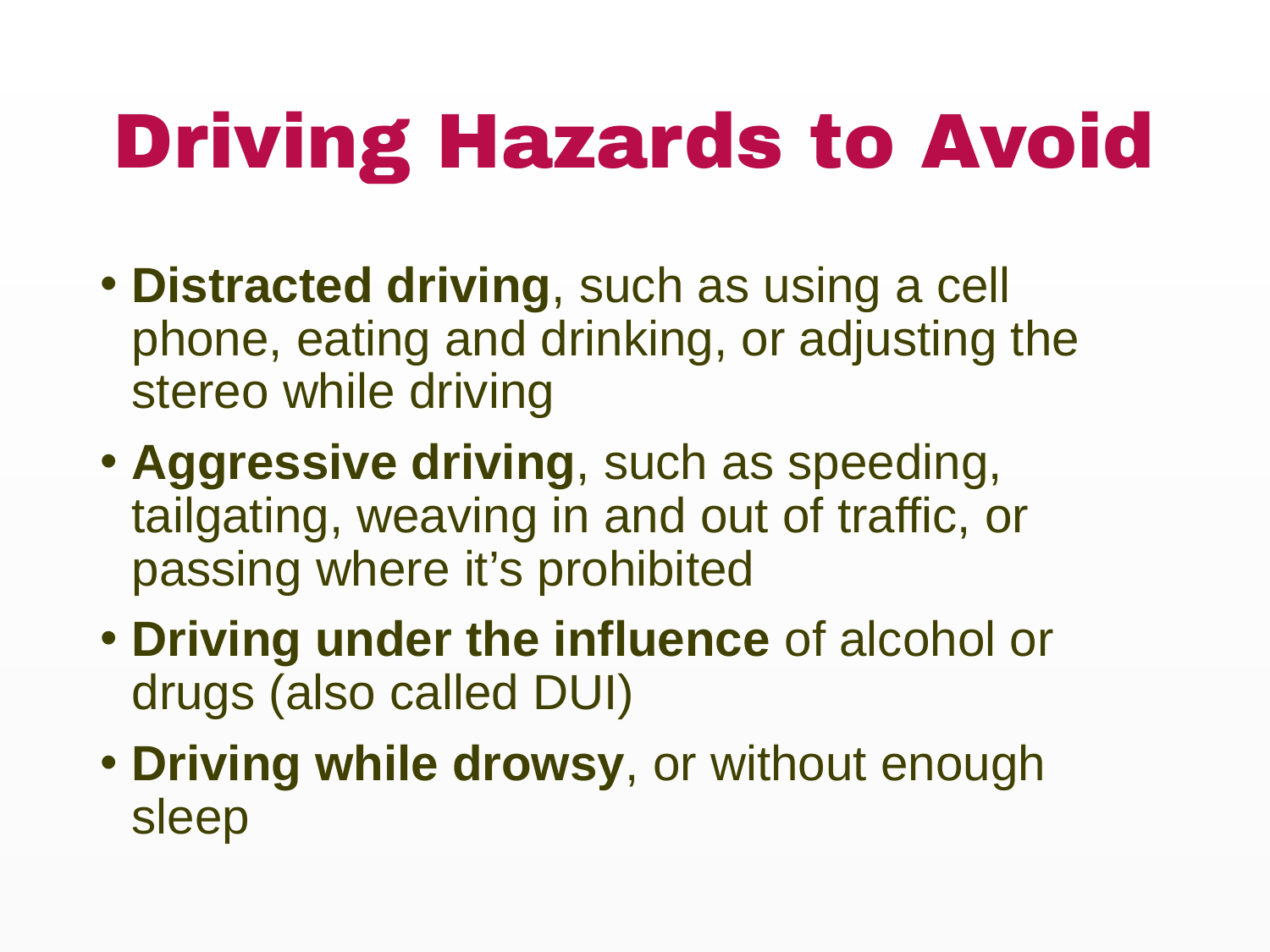

# Driving Hazards to Avoid
Distracted driving, such as using a cell phone, eating and drinking, or adjusting the stereo while driving
Aggressive driving, such as speeding, tailgating, weaving in and out of traffic, or passing where it’s prohibited
Driving under the influence of alcohol or drugs (also called DUI)
Driving while drowsy, or without enough sleep